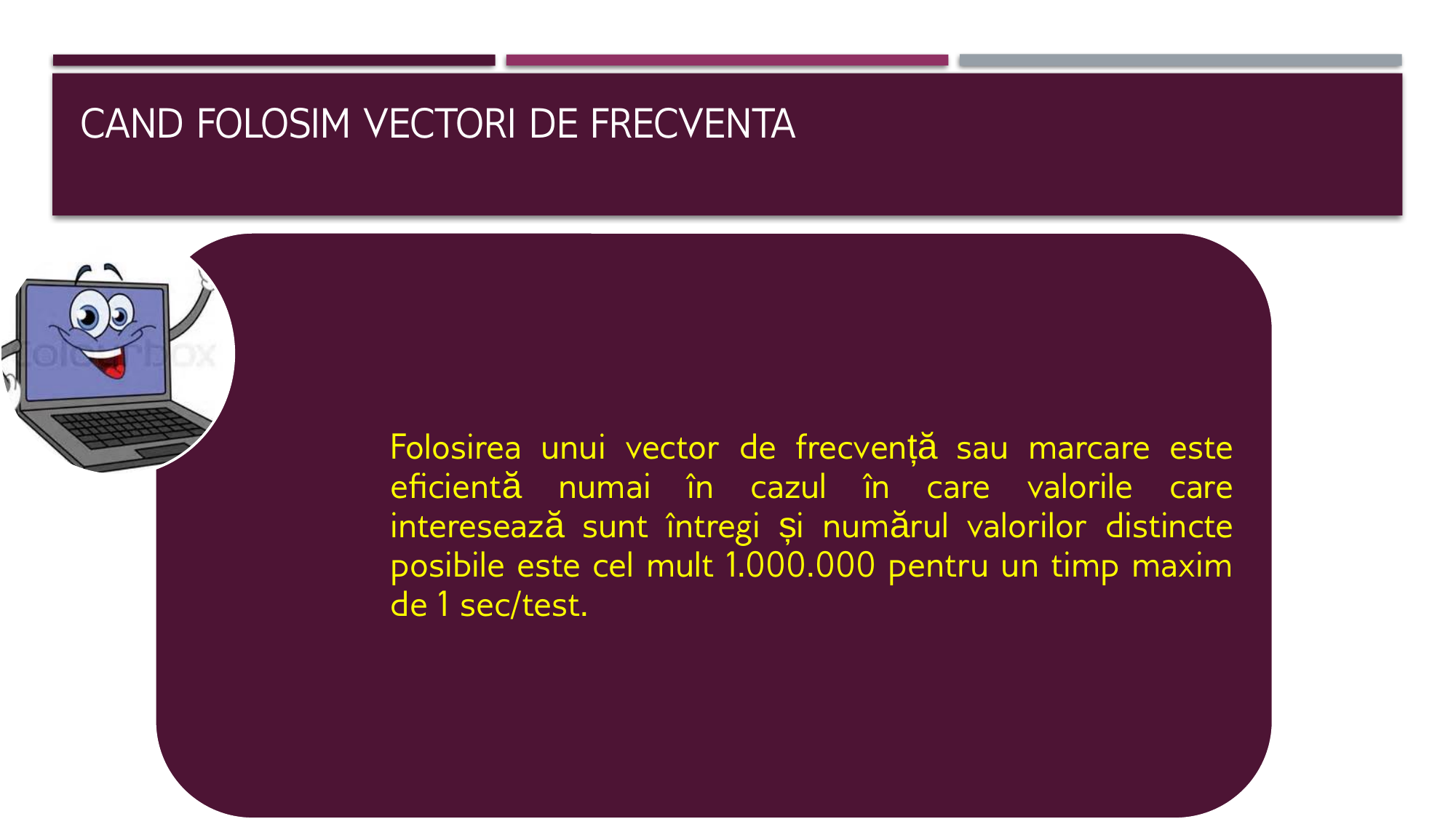

# Cand folosim vectori de frecventa
Folosirea unui vector de frecvență sau marcare este eficientă numai în cazul în care valorile care interesează sunt întregi și numărul valorilor distincte posibile este cel mult 1.000.000 pentru un timp maxim de 1 sec/test.